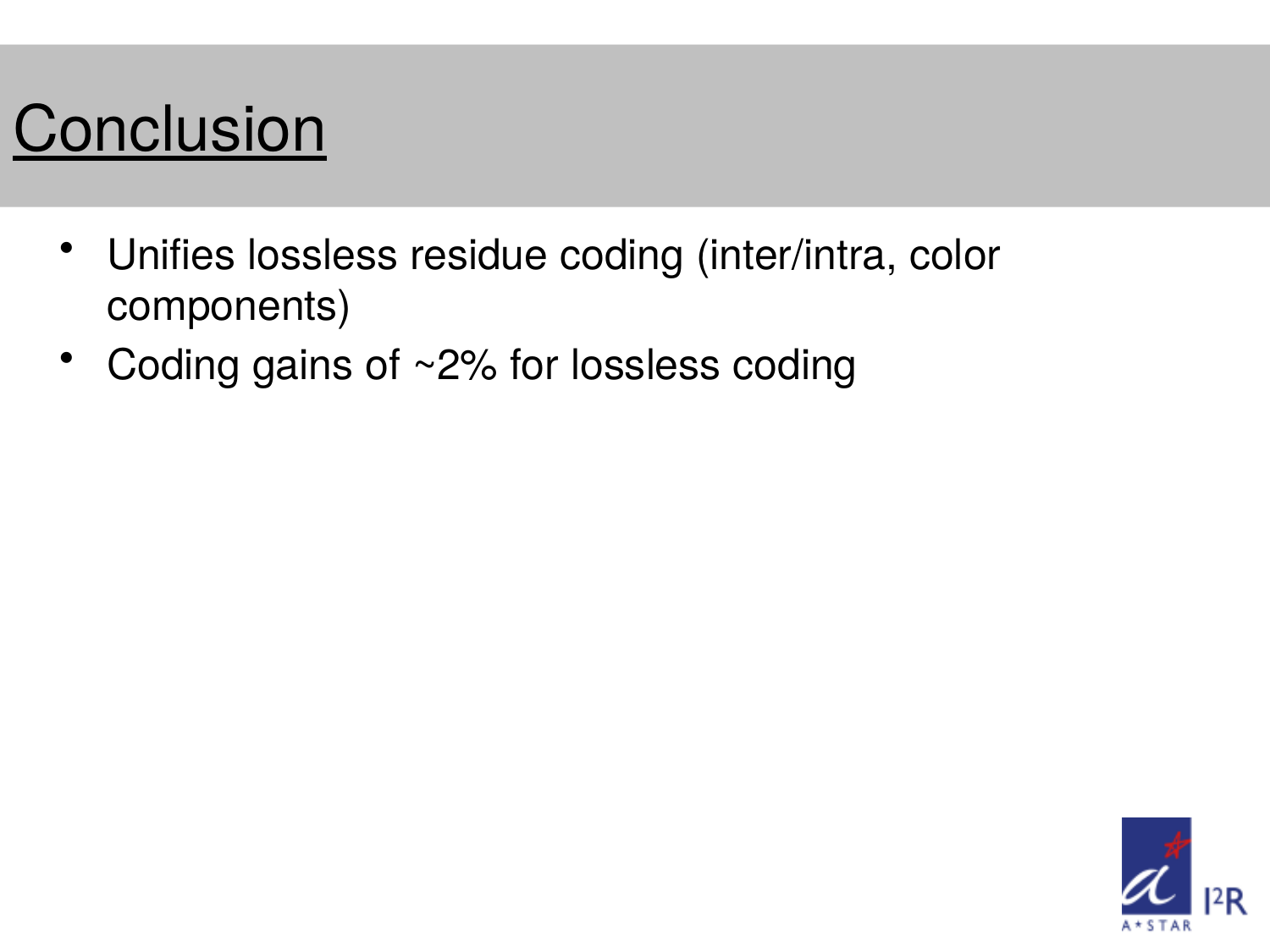

# Conclusion
Unifies lossless residue coding (inter/intra, color components)
Coding gains of ~2% for lossless coding